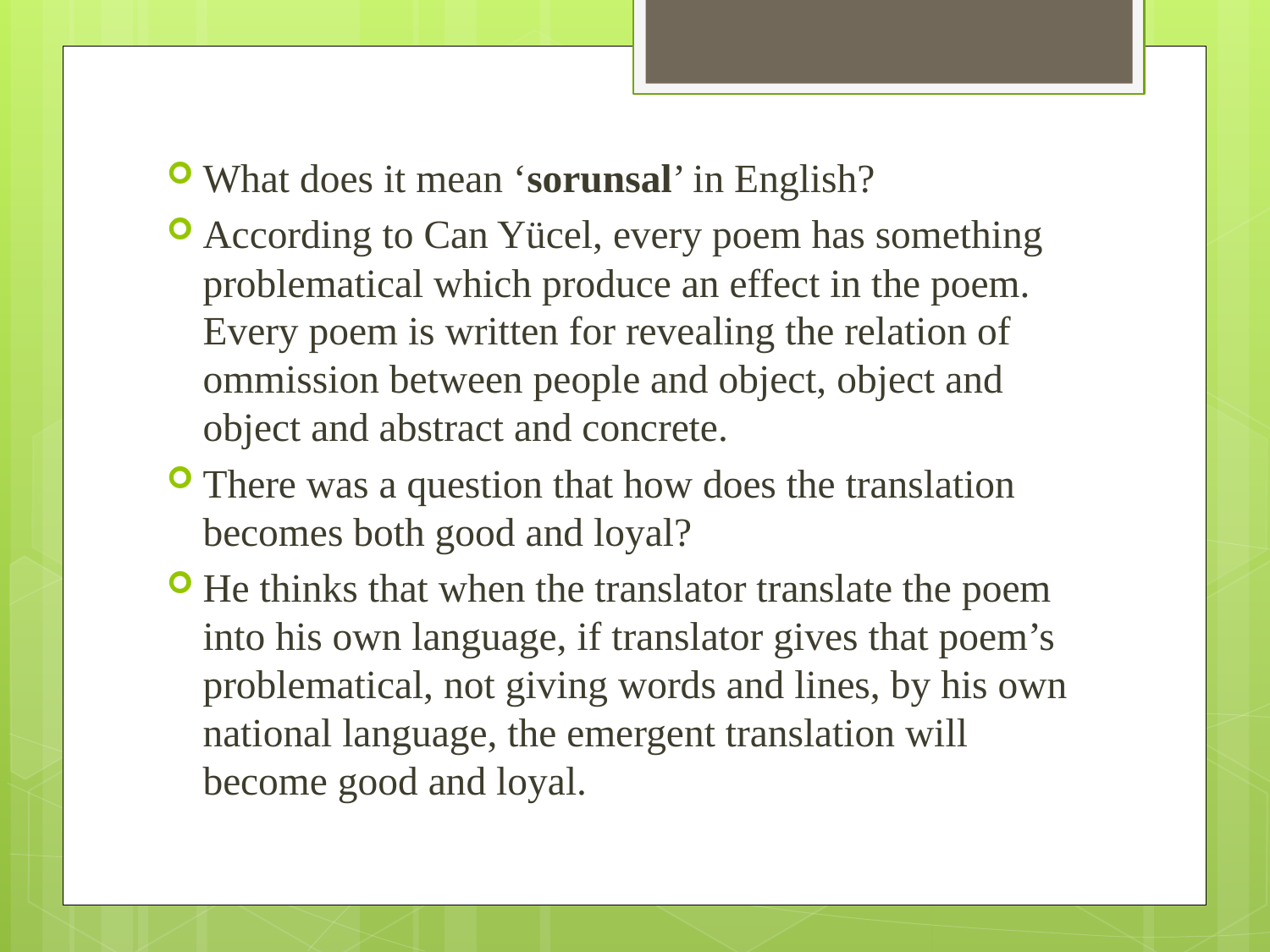

#
What does it mean ‘sorunsal’ in English?
According to Can Yücel, every poem has something problematical which produce an effect in the poem. Every poem is written for revealing the relation of ommission between people and object, object and object and abstract and concrete.
There was a question that how does the translation becomes both good and loyal?
He thinks that when the translator translate the poem into his own language, if translator gives that poem’s problematical, not giving words and lines, by his own national language, the emergent translation will become good and loyal.